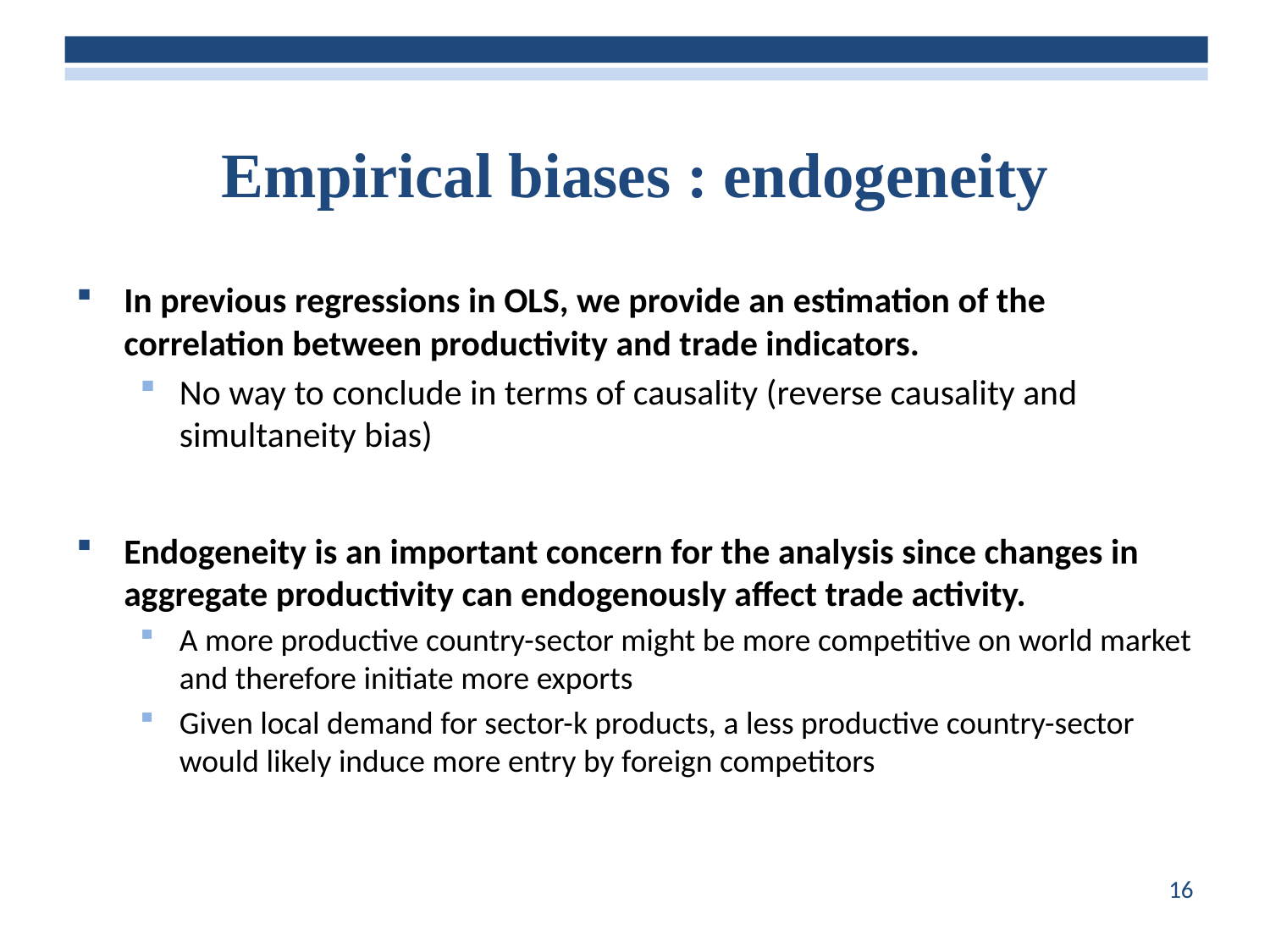

# Empirical biases : endogeneity

In previous regressions in OLS, we provide an estimation of the correlation between productivity and trade indicators.
No way to conclude in terms of causality (reverse causality and simultaneity bias)

Endogeneity is an important concern for the analysis since changes in aggregate productivity can endogenously affect trade activity.
A more productive country-sector might be more competitive on world market and therefore initiate more exports
Given local demand for sector-k products, a less productive country-sector would likely induce more entry by foreign competitors
16